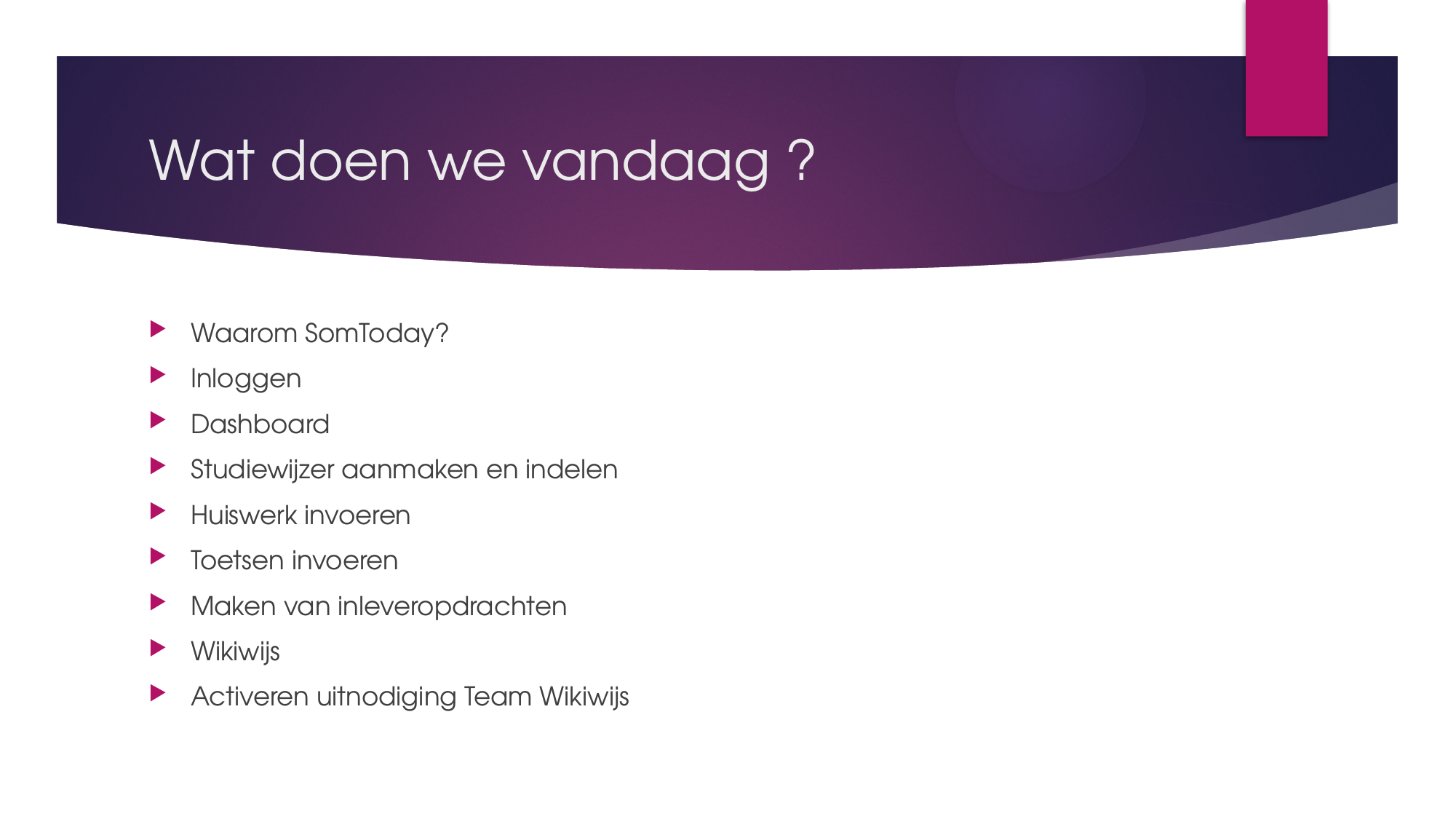

# Wat doen we vandaag ?
Waarom SomToday?
Inloggen
Dashboard
Studiewijzer aanmaken en indelen
Huiswerk invoeren
Toetsen invoeren
Maken van inleveropdrachten
Wikiwijs
Activeren uitnodiging Team Wikiwijs